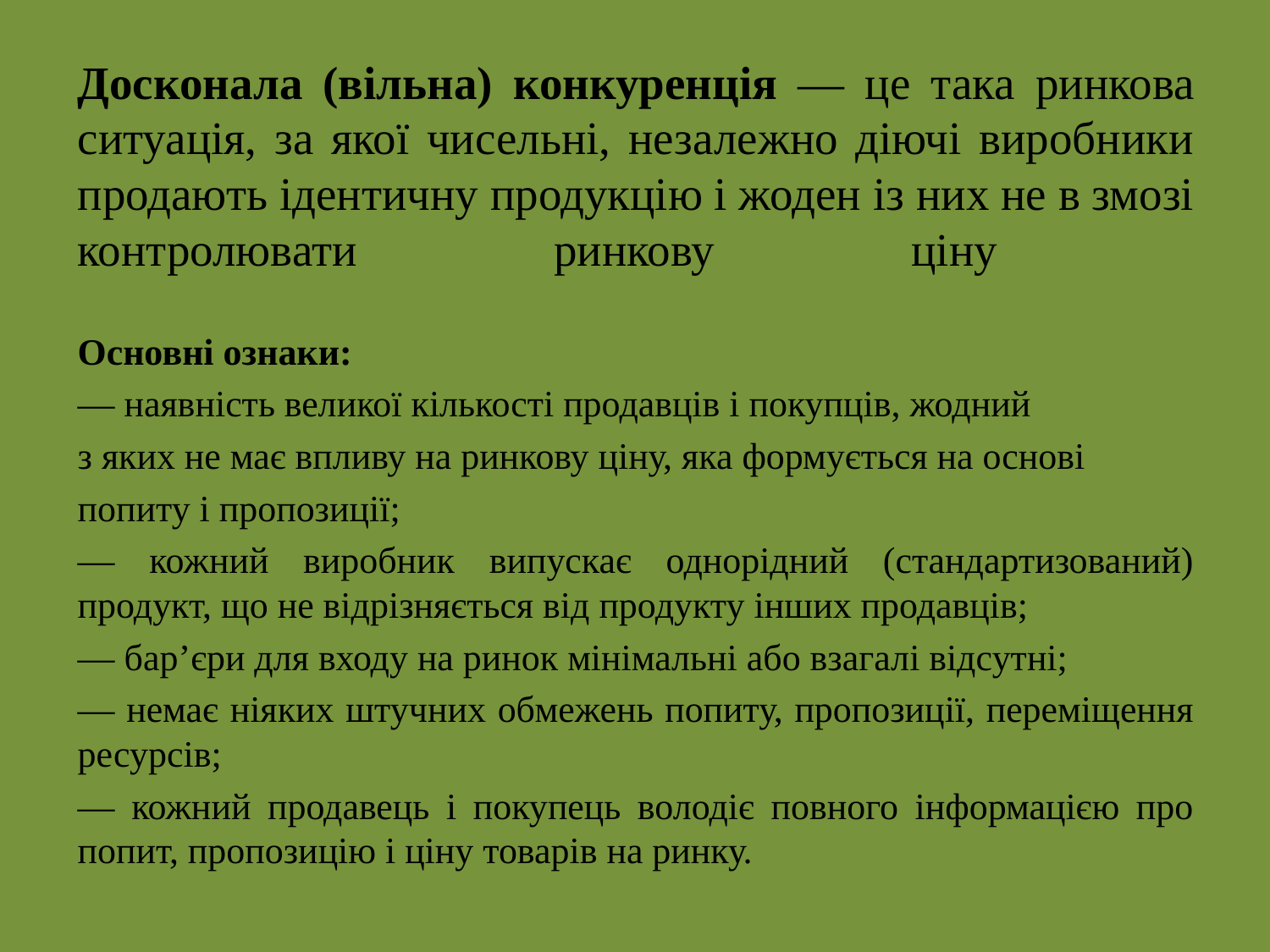

Досконала (вільна) конкуренція — це така ринкова ситуація, за якої чисельні, незалежно діючі виробники продають ідентичну продукцію і жоден із них не в змозі контролювати ринкову ціну
Основні ознаки:
— наявність великої кількості продавців і покупців, жодний
з яких не має впливу на ринкову ціну, яка формується на основі
попиту і пропозиції;
— кожний виробник випускає однорідний (стандартизований) продукт, що не відрізняється від продукту інших продавців;
— бар’єри для входу на ринок мінімальні або взагалі відсутні;
— немає ніяких штучних обмежень попиту, пропозиції, переміщення ресурсів;
— кожний продавець і покупець володіє повного інформацією про попит, пропозицію і ціну товарів на ринку.